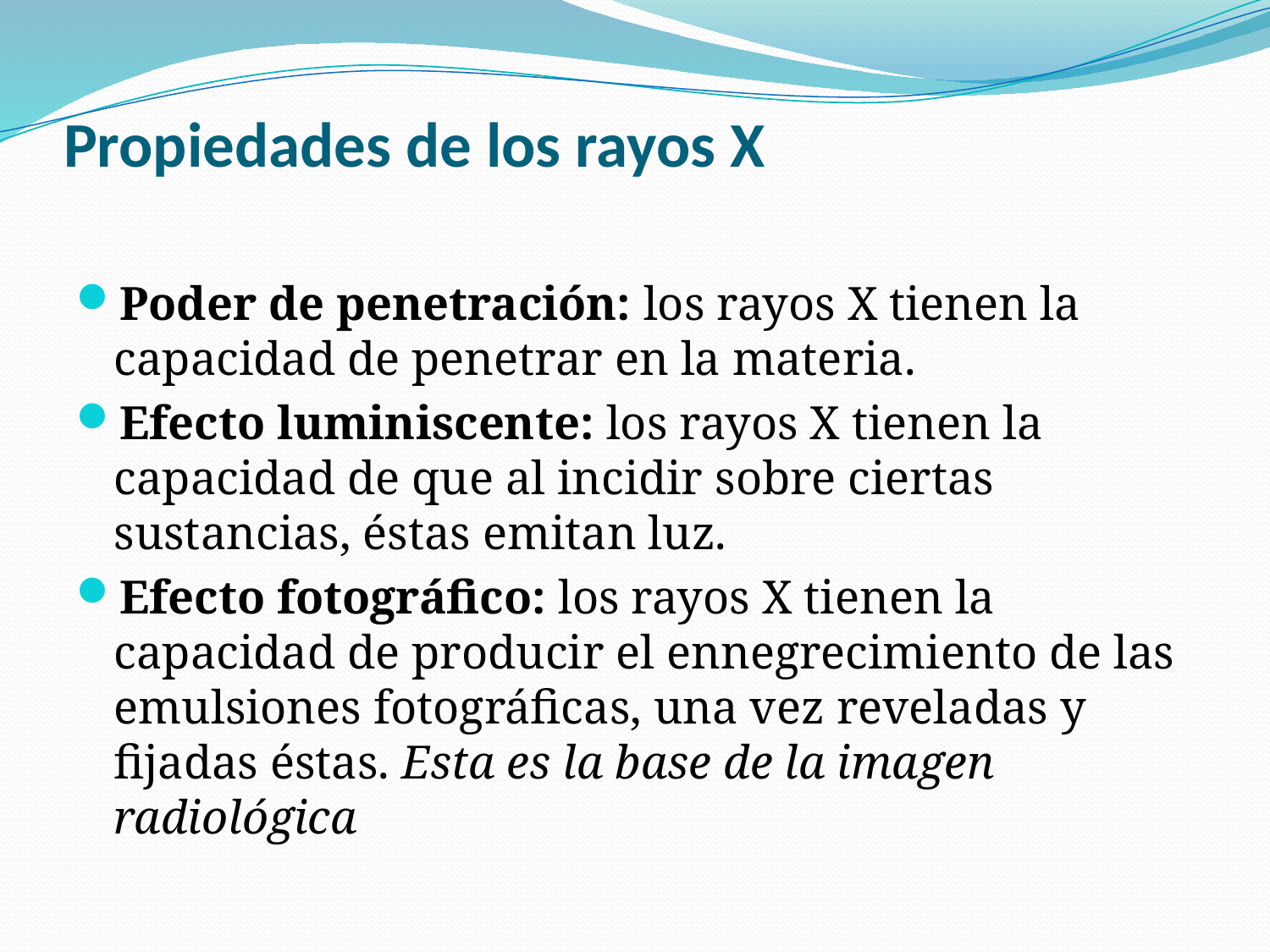

# Propiedades de los rayos X
Poder de penetración: los rayos X tienen la capacidad de penetrar en la materia.
Efecto luminiscente: los rayos X tienen la capacidad de que al incidir sobre ciertas sustancias, éstas emitan luz.
Efecto fotográfico: los rayos X tienen la capacidad de producir el ennegrecimiento de las emulsiones fotográficas, una vez reveladas y fijadas éstas. Esta es la base de la imagen radiológica